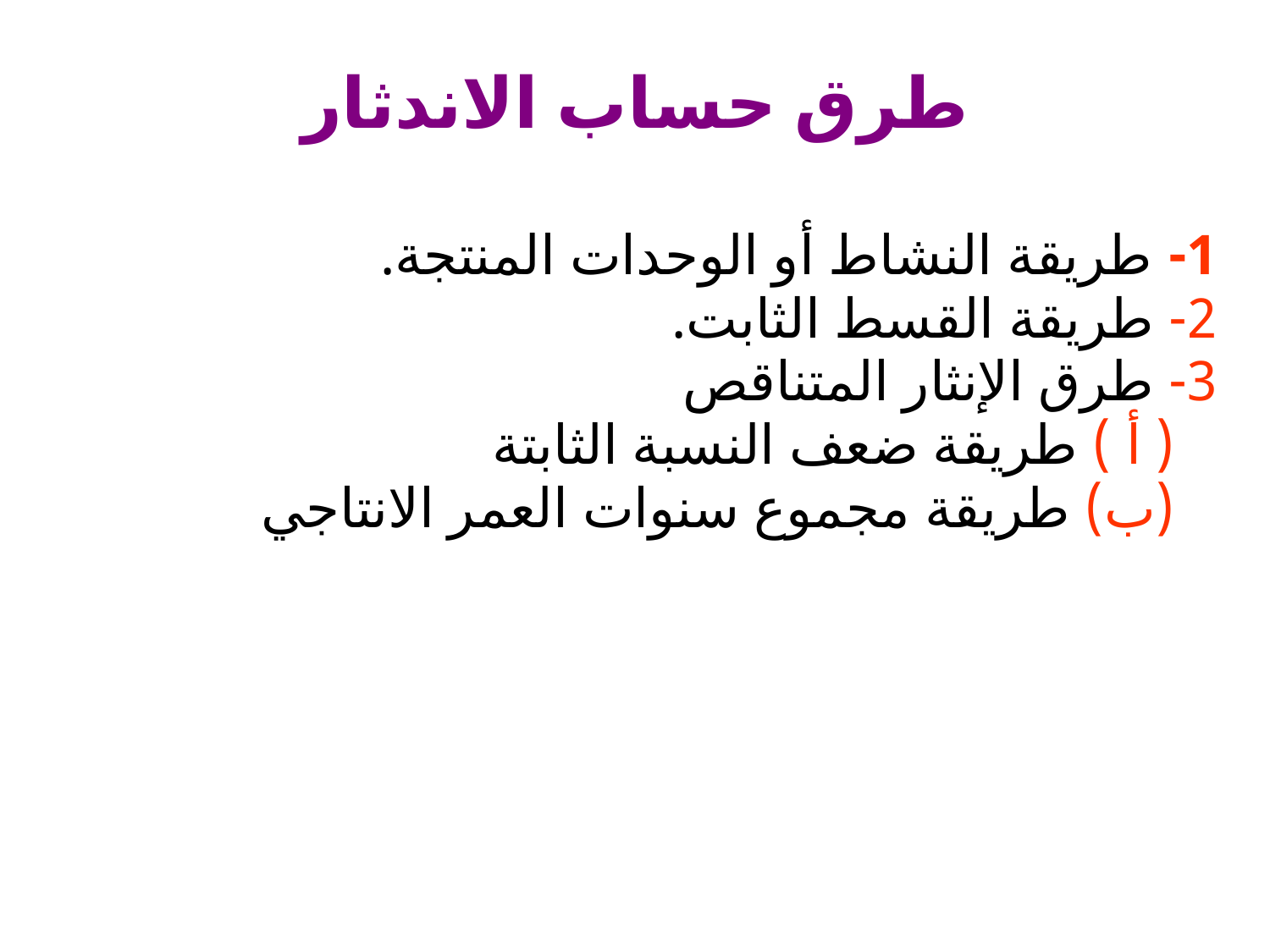

# طرق حساب الاندثار
1- طريقة النشاط أو الوحدات المنتجة.
2- طريقة القسط الثابت.
3- طرق الإنثار المتناقص
   ( أ ) طريقة ضعف النسبة الثابتة
   (ب) طريقة مجموع سنوات العمر الانتاجي